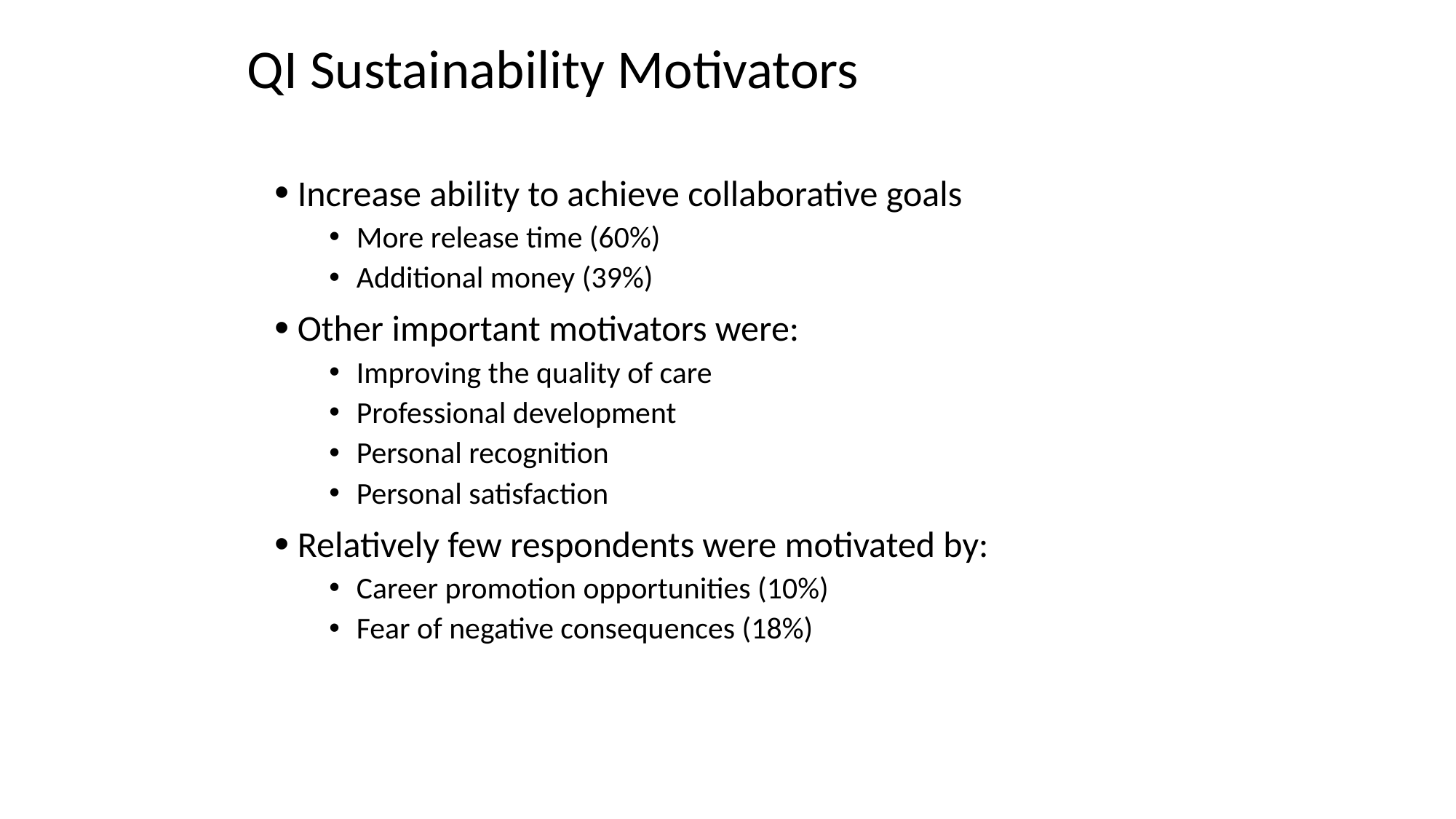

QI Sustainability Motivators
 Increase ability to achieve collaborative goals
More release time (60%)
Additional money (39%)
 Other important motivators were:
Improving the quality of care
Professional development
Personal recognition
Personal satisfaction
 Relatively few respondents were motivated by:
Career promotion opportunities (10%)
Fear of negative consequences (18%)